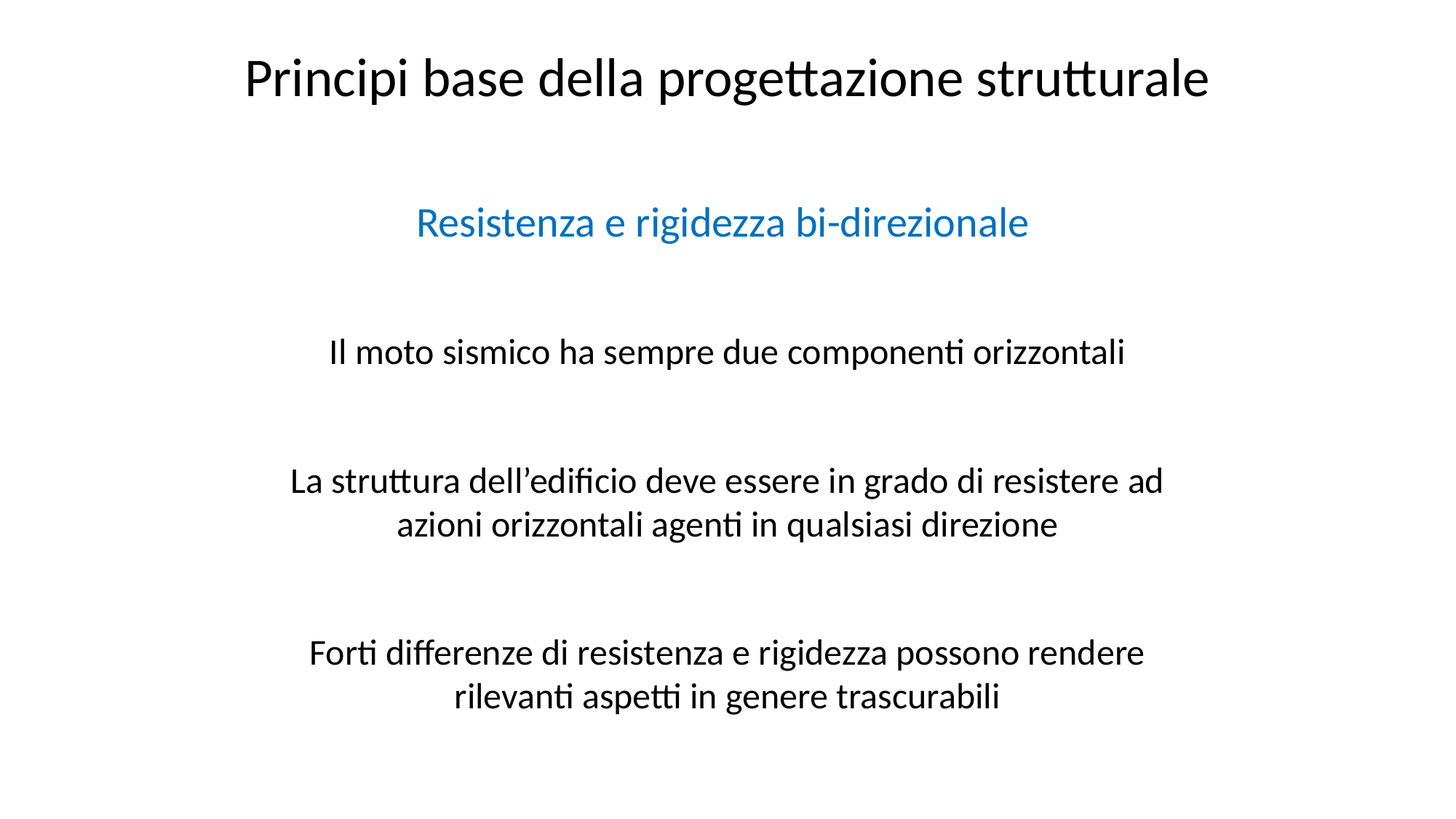

# Principi base della progettazione strutturale
Resistenza e rigidezza bi-direzionale
Il moto sismico ha sempre due componenti orizzontali
La struttura dell’edificio deve essere in grado di resistere ad azioni orizzontali agenti in qualsiasi direzione
Forti differenze di resistenza e rigidezza possono rendere rilevanti aspetti in genere trascurabili